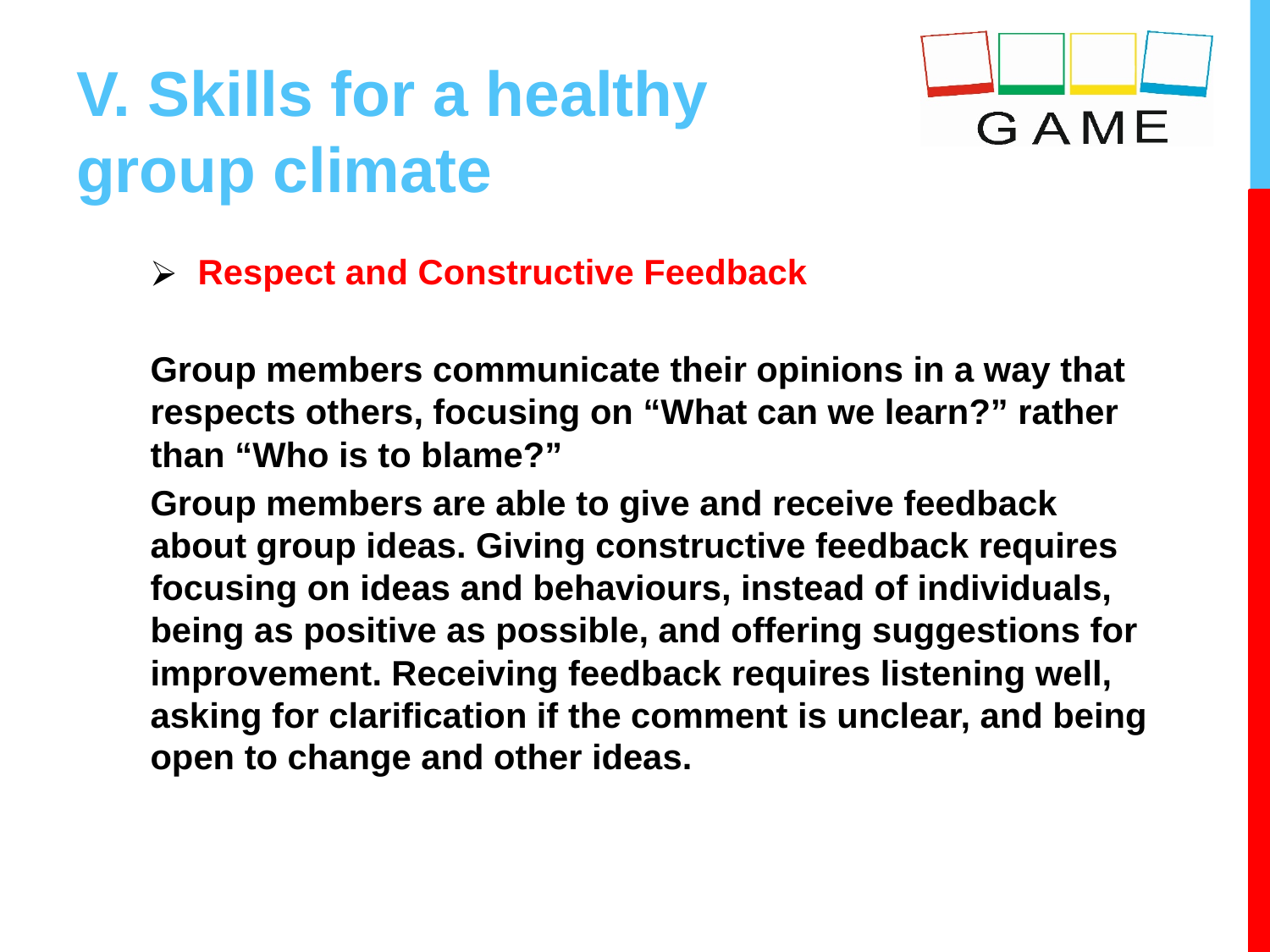

# V. Skills for a healthy group climate
Respect and Constructive Feedback

Group members communicate their opinions in a way that respects others, focusing on “What can we learn?” rather than “Who is to blame?”
Group members are able to give and receive feedback about group ideas. Giving constructive feedback requires focusing on ideas and behaviours, instead of individuals, being as positive as possible, and offering suggestions for improvement. Receiving feedback requires listening well, asking for clarification if the comment is unclear, and being open to change and other ideas.